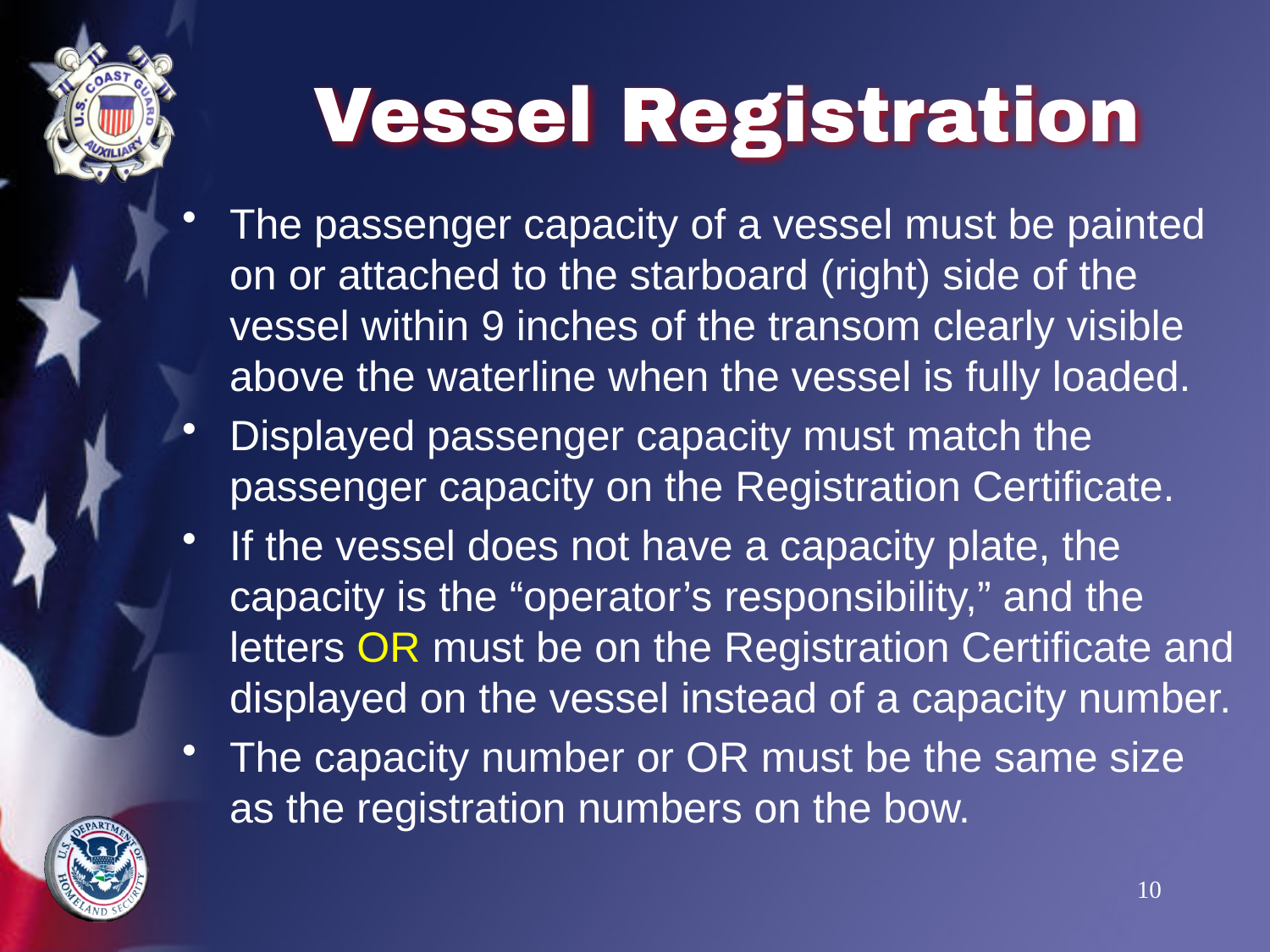

# Vessel Registration
The passenger capacity of a vessel must be painted on or attached to the starboard (right) side of the vessel within 9 inches of the transom clearly visible above the waterline when the vessel is fully loaded.
Displayed passenger capacity must match the passenger capacity on the Registration Certificate.
If the vessel does not have a capacity plate, the capacity is the “operator’s responsibility,” and the letters OR must be on the Registration Certificate and displayed on the vessel instead of a capacity number.
The capacity number or OR must be the same size as the registration numbers on the bow.
10